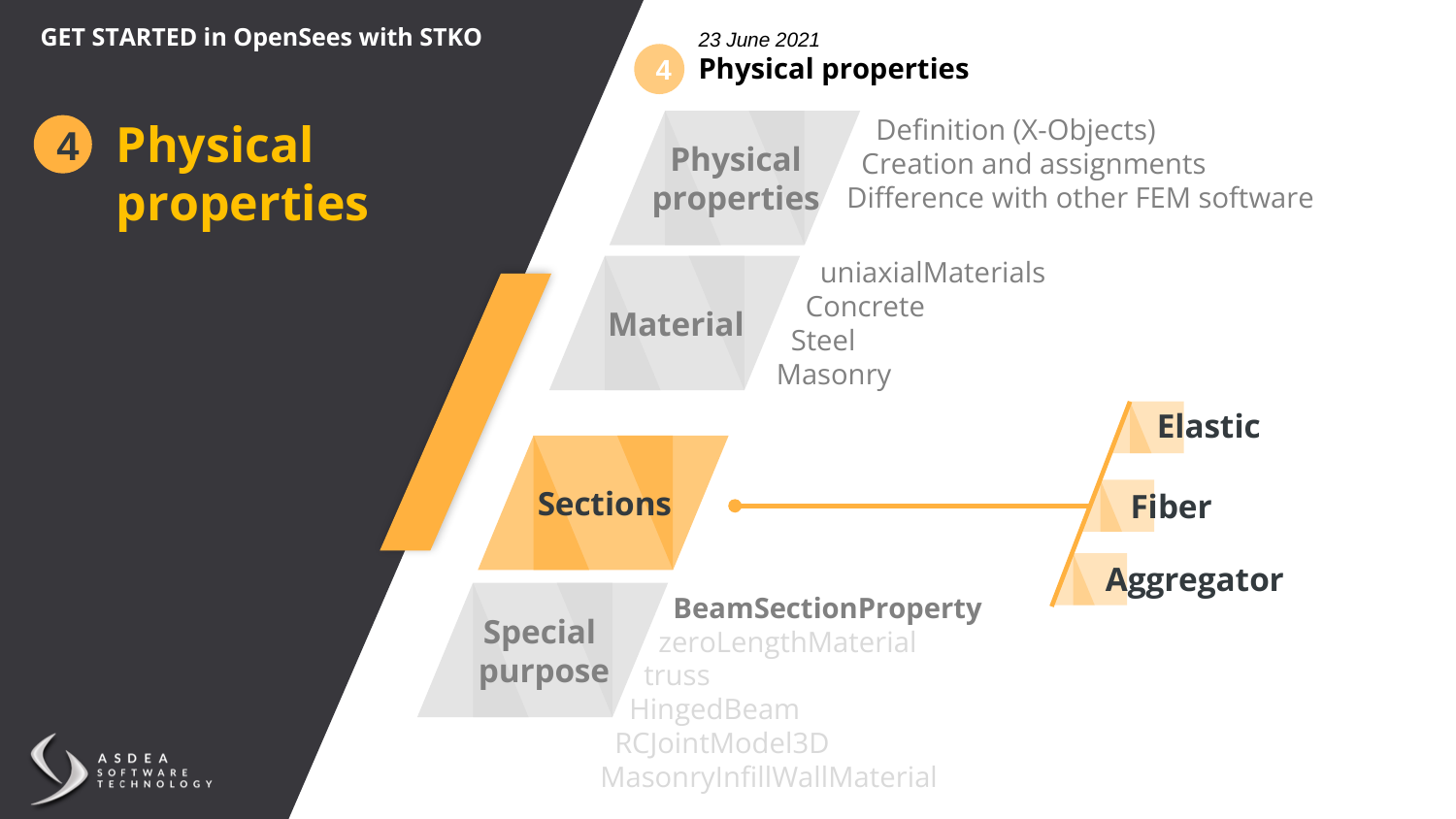

GET STARTED in OpenSees with STKO
23 June 2021
Physical properties
4
    Definition (X-Objects)
  Creation and assignments
Difference with other FEM software
Physical
properties

Physical
properties

4
      uniaxialMaterials
    Concrete
  Steel
Masonry

Material

Elastic

Sections

Fiber

Aggregator

          BeamSectionProperty
        zeroLengthMaterial
      truss
    HingedBeam
  RCJointModel3D
MasonryInfillWallMaterial

Special
purpose